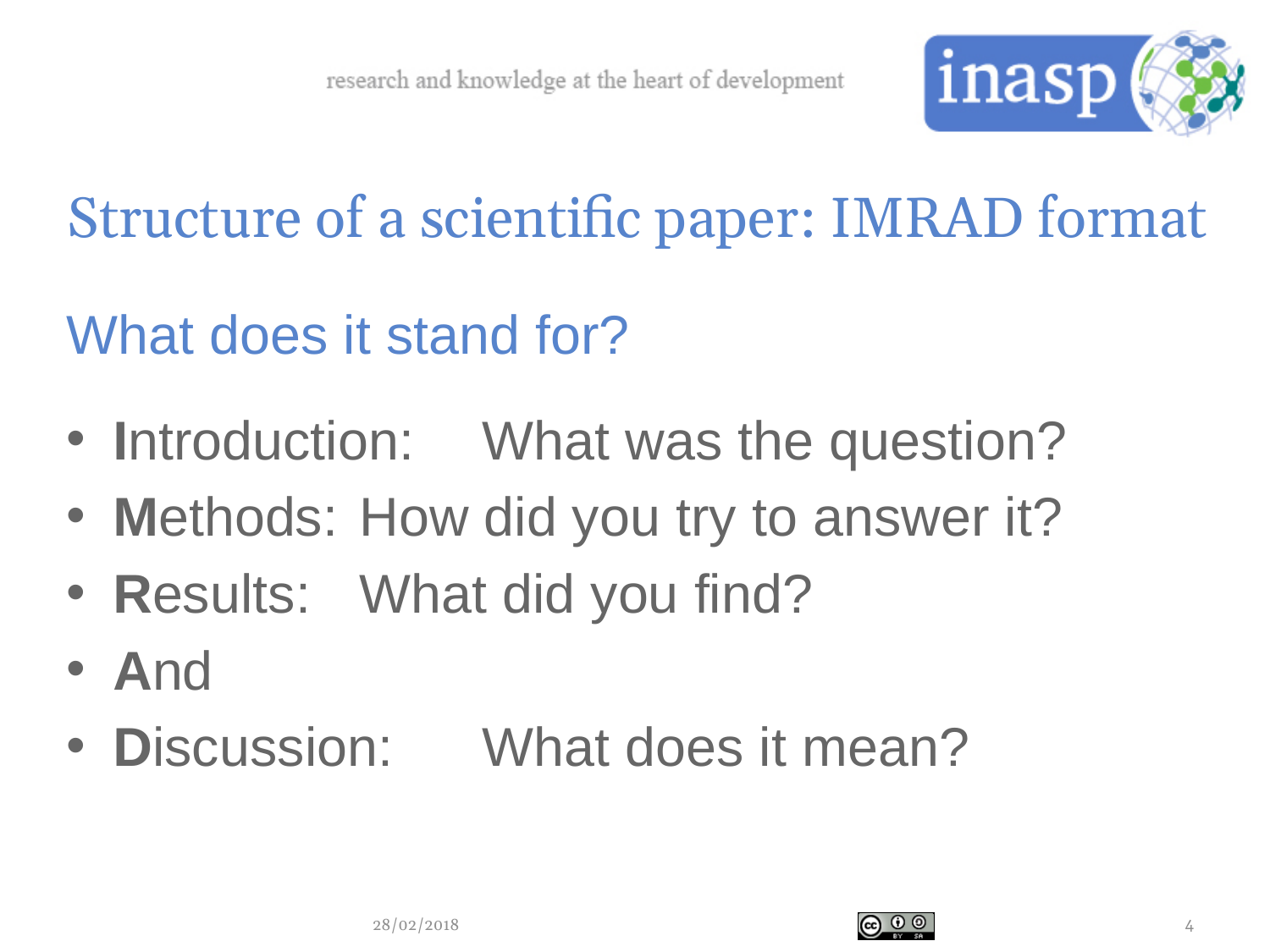

Structure of a scientific paper: IMRAD format
What does it stand for?

Introduction:	What was the question?
Methods:		How did you try to answer it?
Results:		What did you find?
And
Discussion:	What does it mean?

28/02/2018

4